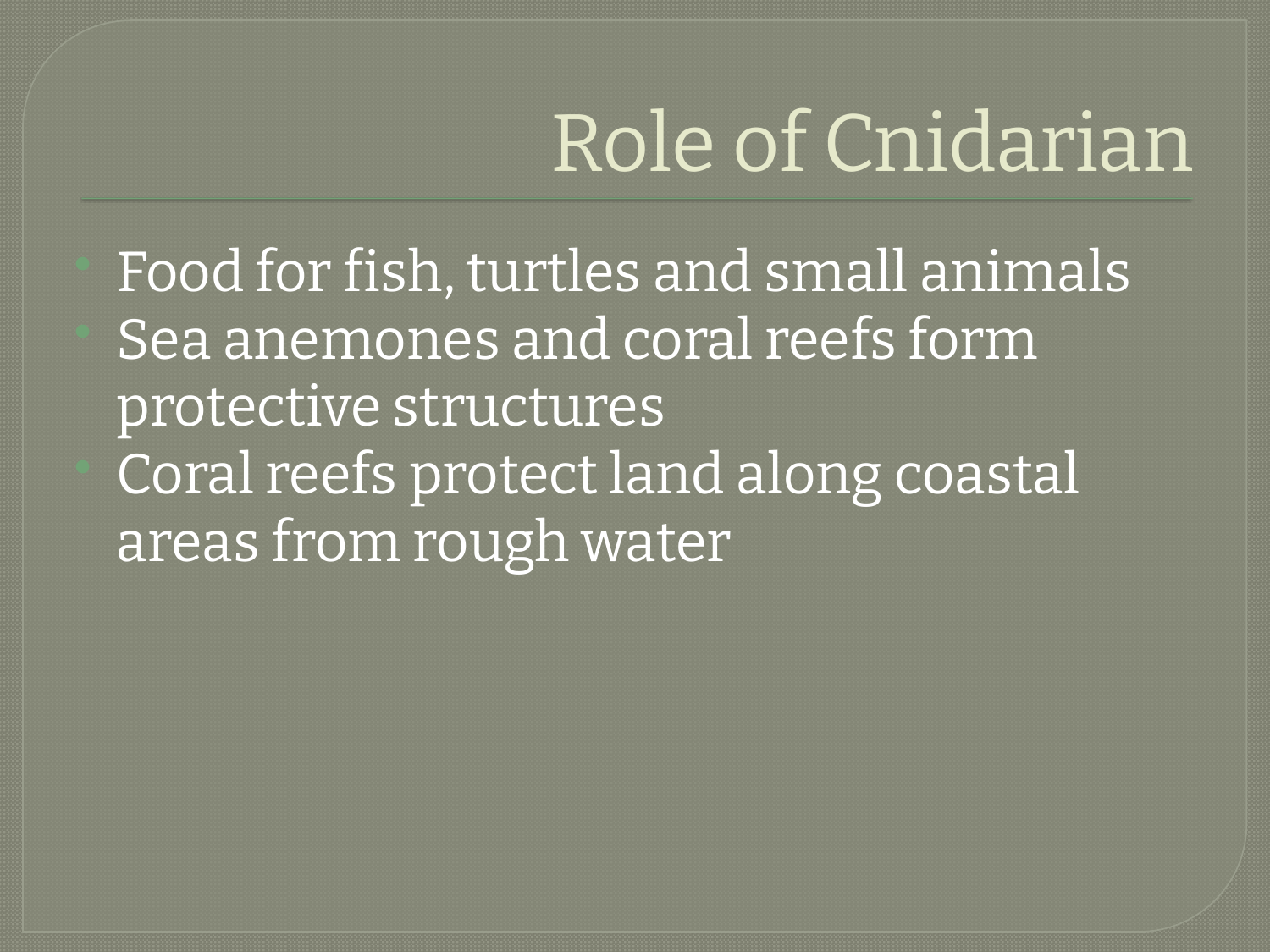

# Role of Cnidarian
Food for fish, turtles and small animals
Sea anemones and coral reefs form protective structures
Coral reefs protect land along coastal areas from rough water